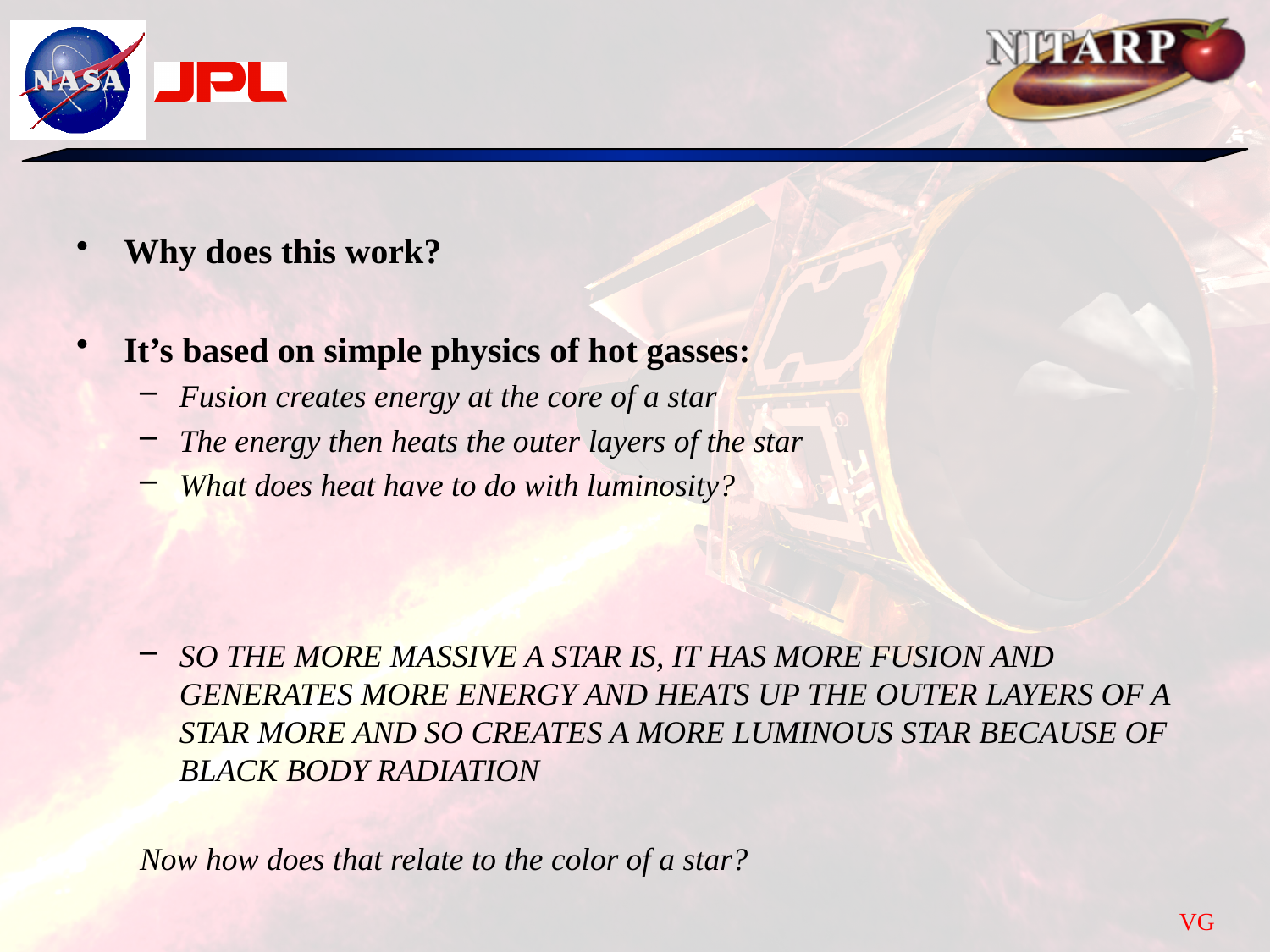

#
Why does this work?

It’s based on simple physics of hot gasses:
Fusion creates energy at the core of a star
The energy then heats the outer layers of the star
What does heat have to do with luminosity?

SO THE MORE MASSIVE A STAR IS, IT HAS MORE FUSION AND GENERATES MORE ENERGY AND HEATS UP THE OUTER LAYERS OF A STAR MORE AND SO CREATES A MORE LUMINOUS STAR BECAUSE OF BLACK BODY RADIATION

Now how does that relate to the color of a star?
VG